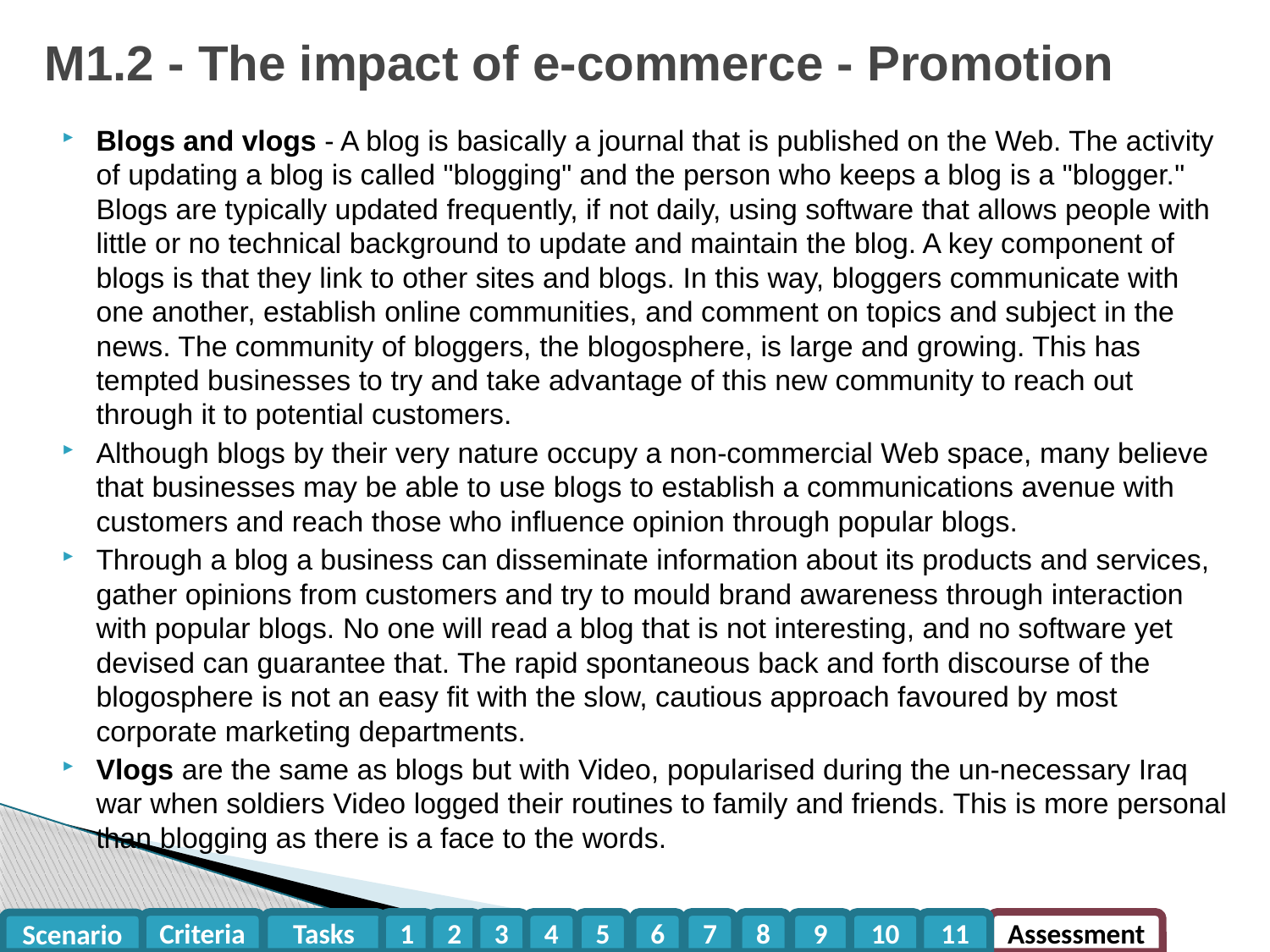

# M1.2 - The impact of e-commerce - Promotion
Blogs and vlogs - A blog is basically a journal that is published on the Web. The activity of updating a blog is called "blogging" and the person who keeps a blog is a "blogger." Blogs are typically updated frequently, if not daily, using software that allows people with little or no technical background to update and maintain the blog. A key component of blogs is that they link to other sites and blogs. In this way, bloggers communicate with one another, establish online communities, and comment on topics and subject in the news. The community of bloggers, the blogosphere, is large and growing. This has tempted businesses to try and take advantage of this new community to reach out through it to potential customers.
Although blogs by their very nature occupy a non-commercial Web space, many believe that businesses may be able to use blogs to establish a communications avenue with customers and reach those who influence opinion through popular blogs.
Through a blog a business can disseminate information about its products and services, gather opinions from customers and try to mould brand awareness through interaction with popular blogs. No one will read a blog that is not interesting, and no software yet devised can guarantee that. The rapid spontaneous back and forth discourse of the blogosphere is not an easy fit with the slow, cautious approach favoured by most corporate marketing departments.
Vlogs are the same as blogs but with Video, popularised during the un-necessary Iraq war when soldiers Video logged their routines to family and friends. This is more personal than blogging as there is a face to the words.